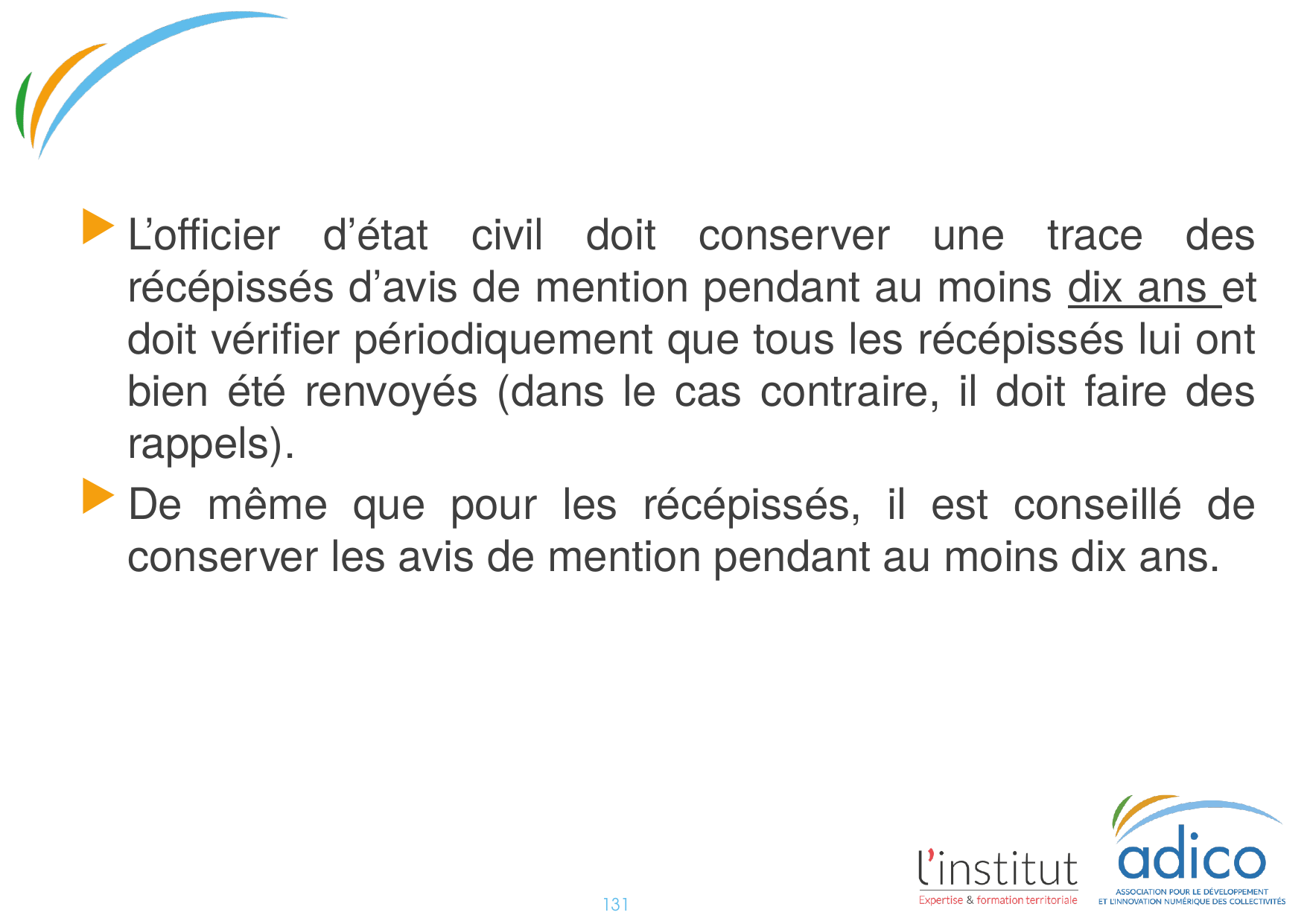

#

L’officier d’état civil doit conserver une trace des récépissés d’avis de mention pendant au moins dix ans et doit vérifier périodiquement que tous les récépissés lui ont bien été renvoyés (dans le cas contraire, il doit faire des rappels).
De même que pour les récépissés, il est conseillé de conserver les avis de mention pendant au moins dix ans.